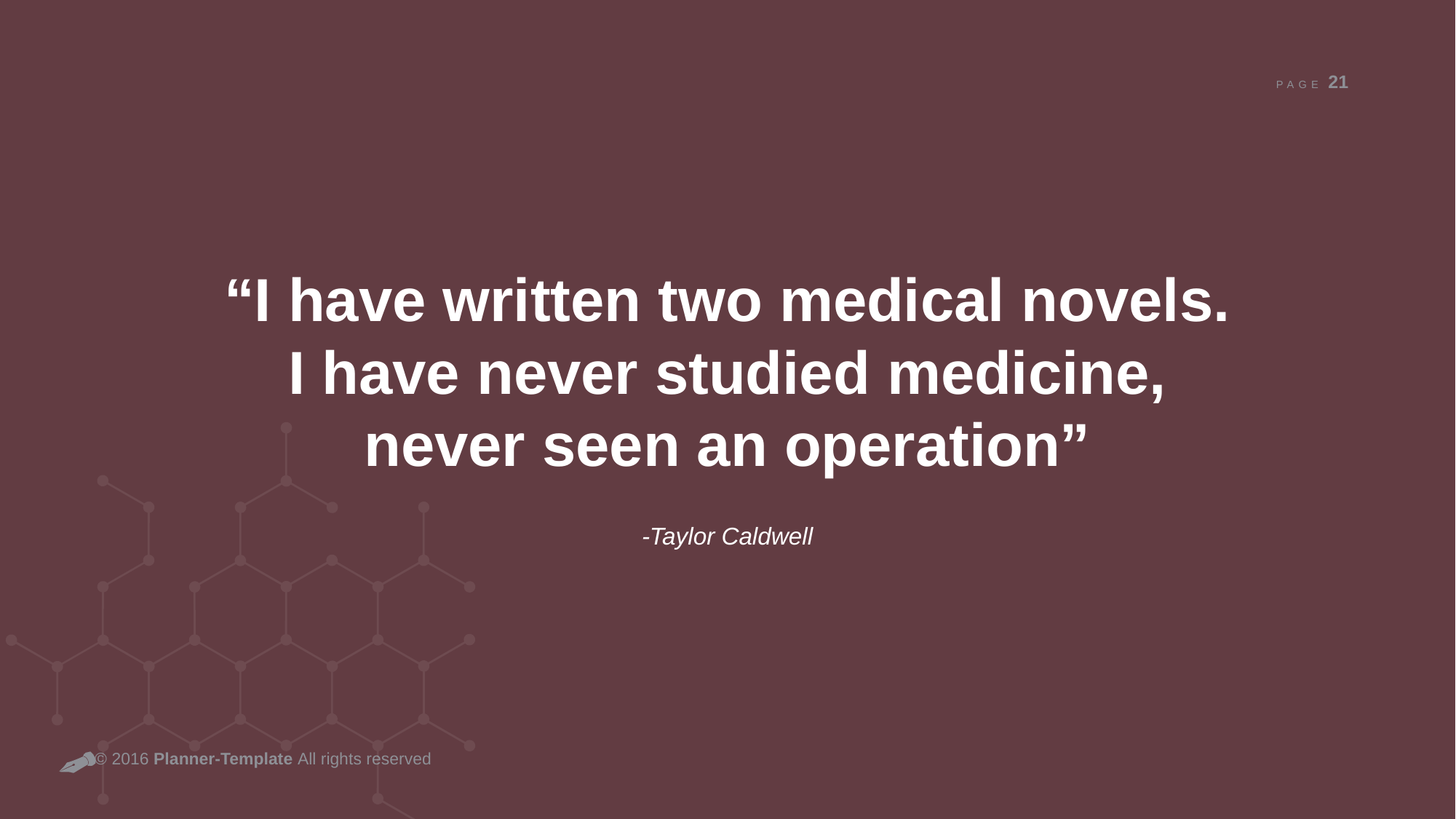

“I have written two medical novels.
I have never studied medicine,
never seen an operation”

-Taylor Caldwell